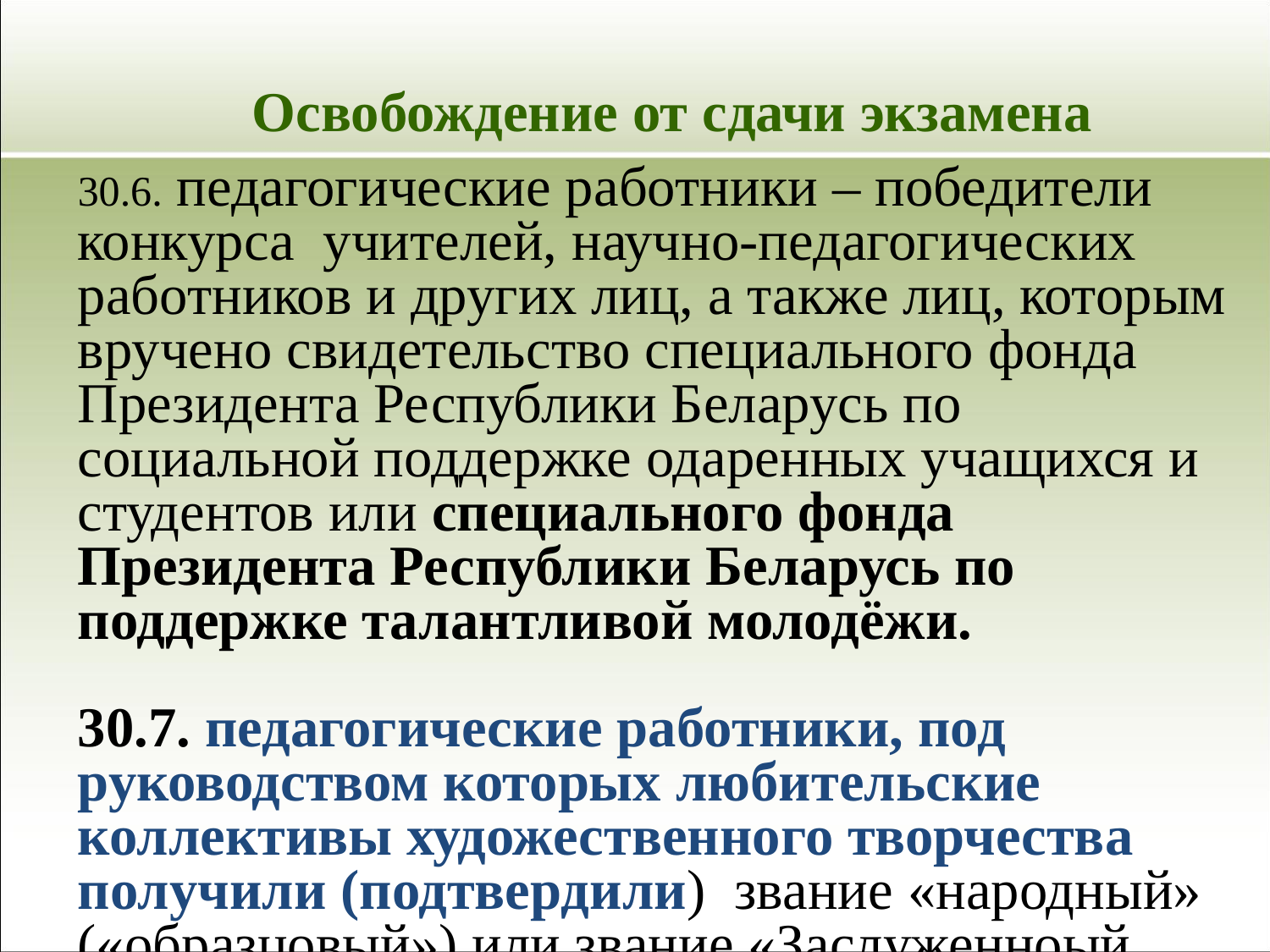

# Освобождение от сдачи экзамена
30.6. педагогические работники – победители конкурса  учителей, научно-педагогических работников и других лиц, а также лиц, которым вручено свидетельство специального фонда Президента Республики Беларусь по социальной поддержке одаренных учащихся и студентов или специального фонда  Президента Республики Беларусь по поддержке талантливой молодёжи.

30.7. педагогические работники, под руководством которых любительские коллективы художественного творчества получили (подтвердили)  звание «народный» («образцовый») или звание «Заслуженноый любительский коллектив Республики Беларусь»